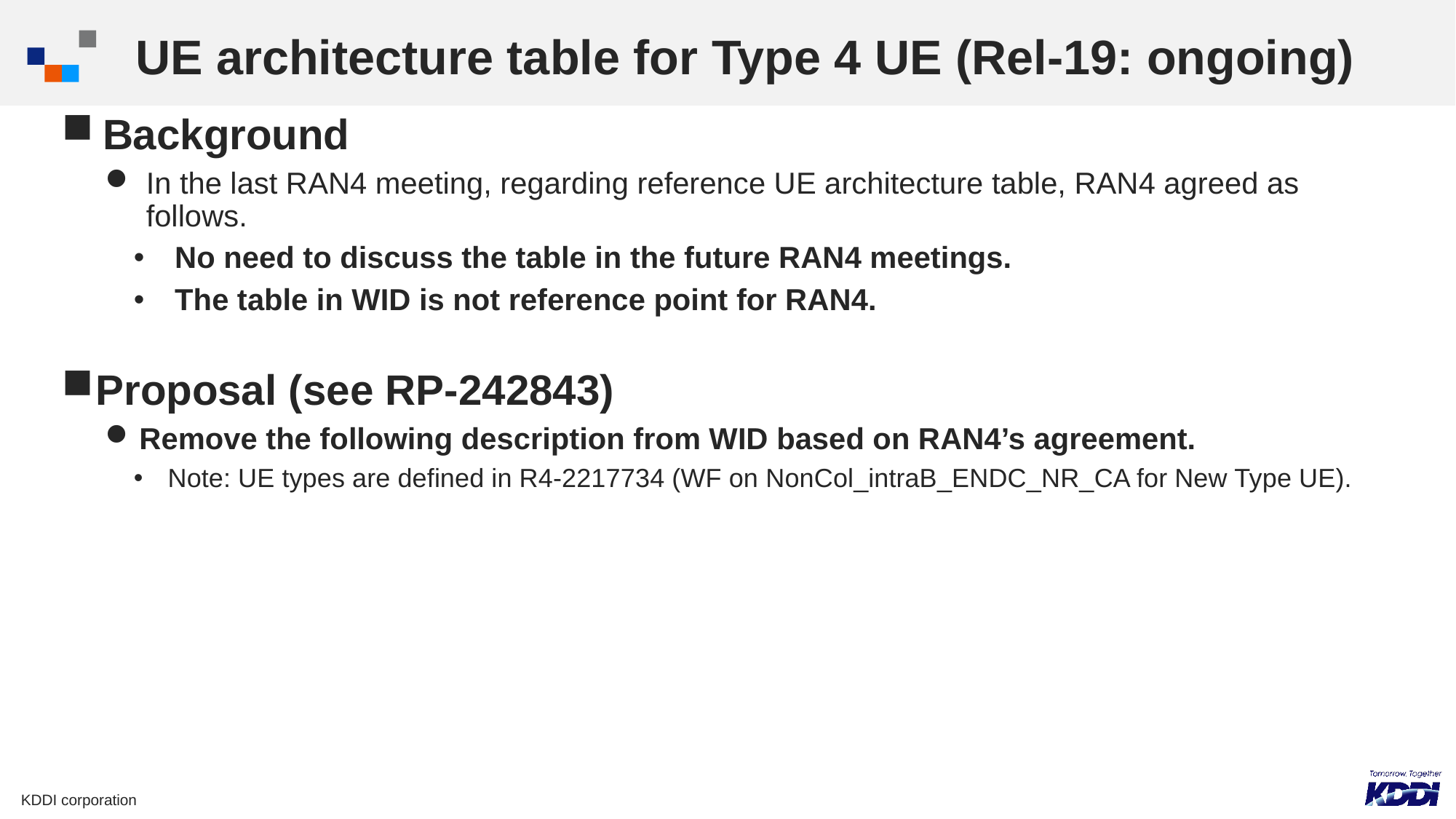

# UE architecture table for Type 4 UE (Rel-19: ongoing)
Background
In the last RAN4 meeting, regarding reference UE architecture table, RAN4 agreed as follows.
No need to discuss the table in the future RAN4 meetings.
The table in WID is not reference point for RAN4.

Proposal (see RP-242843)
Remove the following description from WID based on RAN4’s agreement.
Note: UE types are defined in R4-2217734 (WF on NonCol_intraB_ENDC_NR_CA for New Type UE).